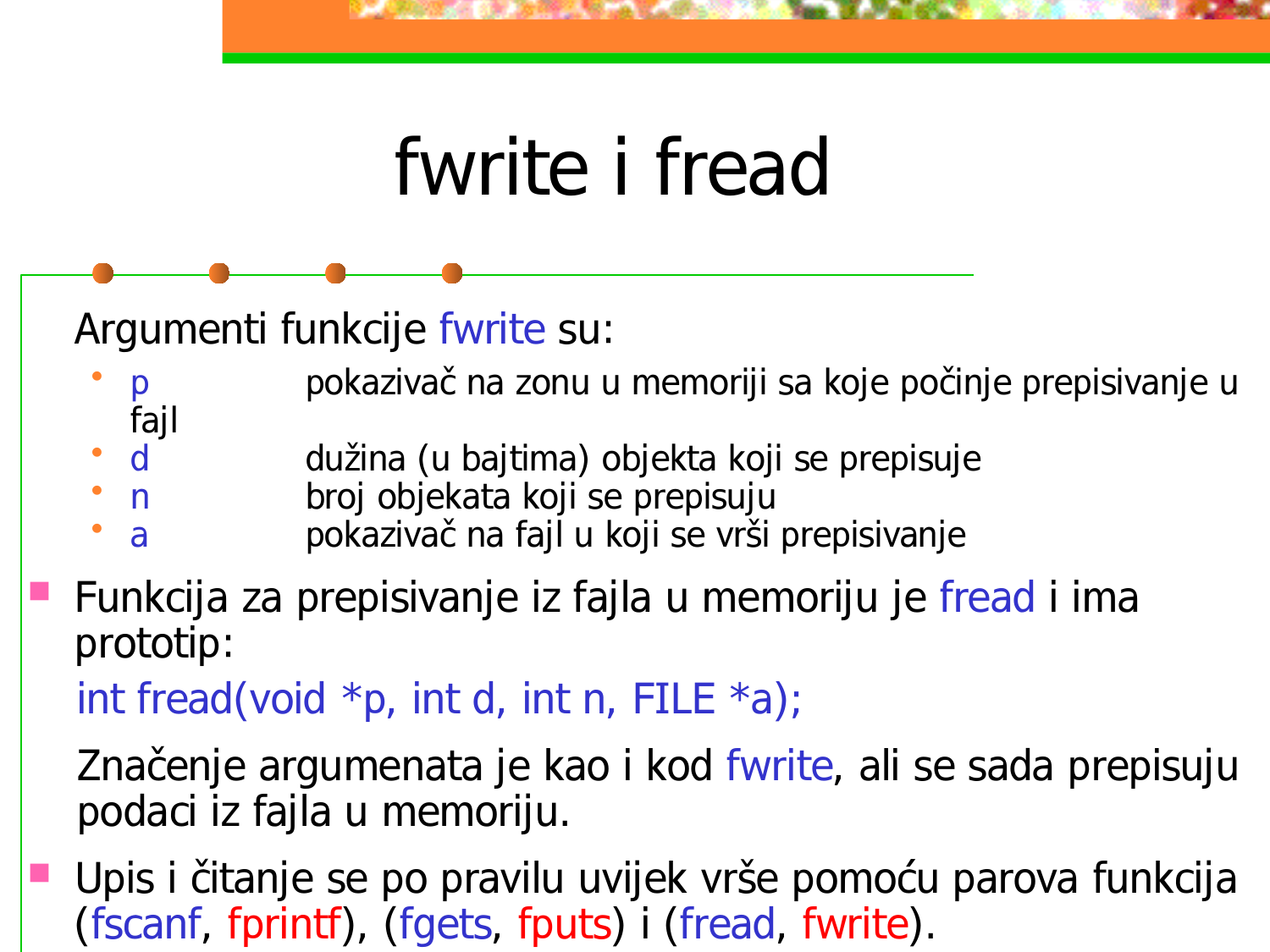

# fwrite i fread
	Argumenti funkcije fwrite su:
p	pokazivač na zonu u memoriji sa koje počinje prepisivanje u fajl
d	dužina (u bajtima) objekta koji se prepisuje
n	broj objekata koji se prepisuju
a	pokazivač na fajl u koji se vrši prepisivanje
Funkcija za prepisivanje iz fajla u memoriju je fread i ima prototip:
int fread(void *p, int d, int n, FILE *a);
Značenje argumenata je kao i kod fwrite, ali se sada prepisuju podaci iz fajla u memoriju.
Upis i čitanje se po pravilu uvijek vrše pomoću parova funkcija (fscanf, fprintf), (fgets, fputs) i (fread, fwrite).